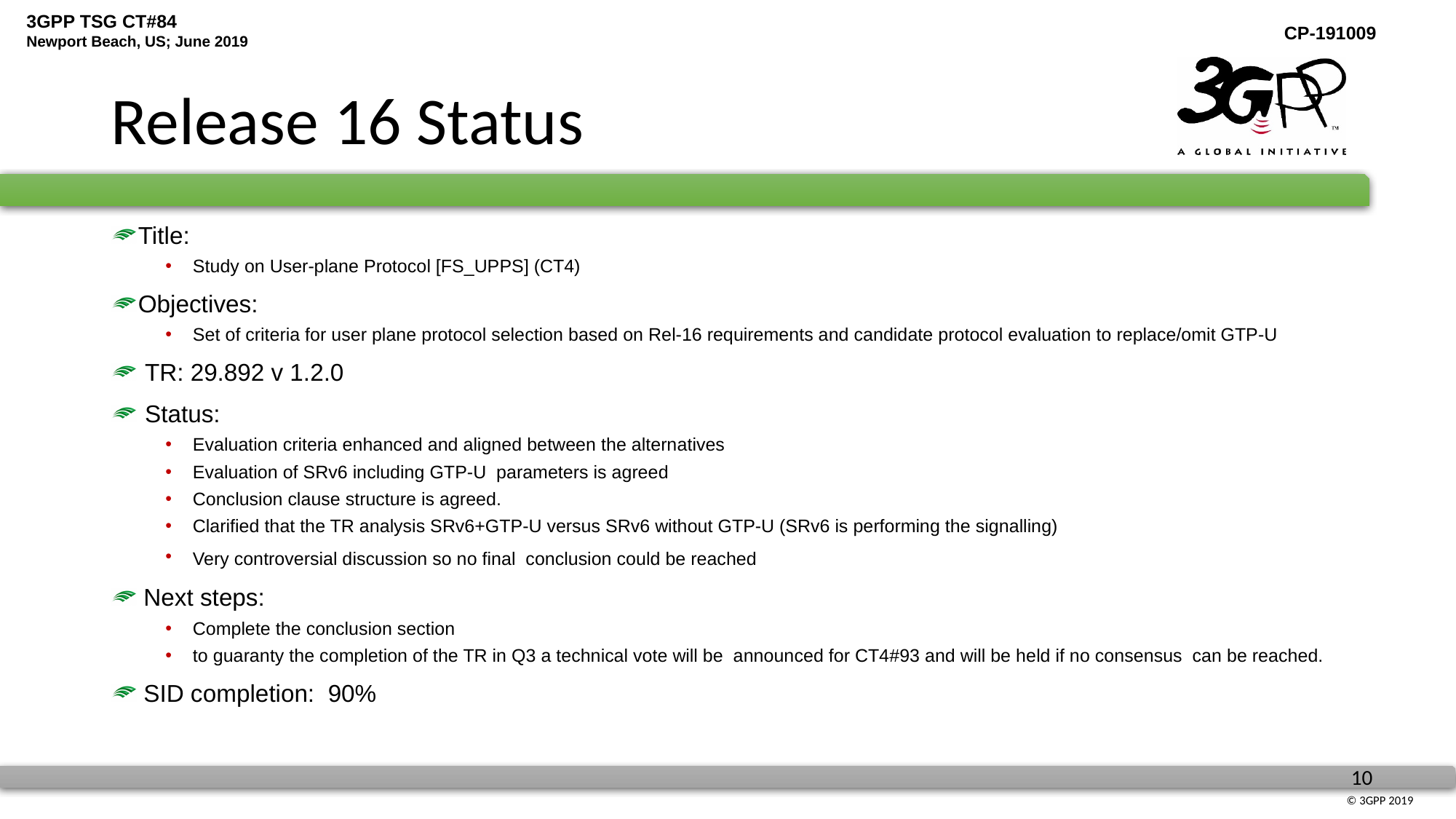

# Release 16 Status
Title:
Study on User-plane Protocol [FS_UPPS] (CT4)
Objectives:
Set of criteria for user plane protocol selection based on Rel-16 requirements and candidate protocol evaluation to replace/omit GTP-U
 TR: 29.892 v 1.2.0
 Status:
Evaluation criteria enhanced and aligned between the alternatives
Evaluation of SRv6 including GTP-U  parameters is agreed
Conclusion clause structure is agreed.
Clarified that the TR analysis SRv6+GTP-U versus SRv6 without GTP-U (SRv6 is performing the signalling)
Very controversial discussion so no final  conclusion could be reached
 Next steps:
Complete the conclusion section
to guaranty the completion of the TR in Q3 a technical vote will be  announced for CT4#93 and will be held if no consensus  can be reached.
 SID completion:  90%